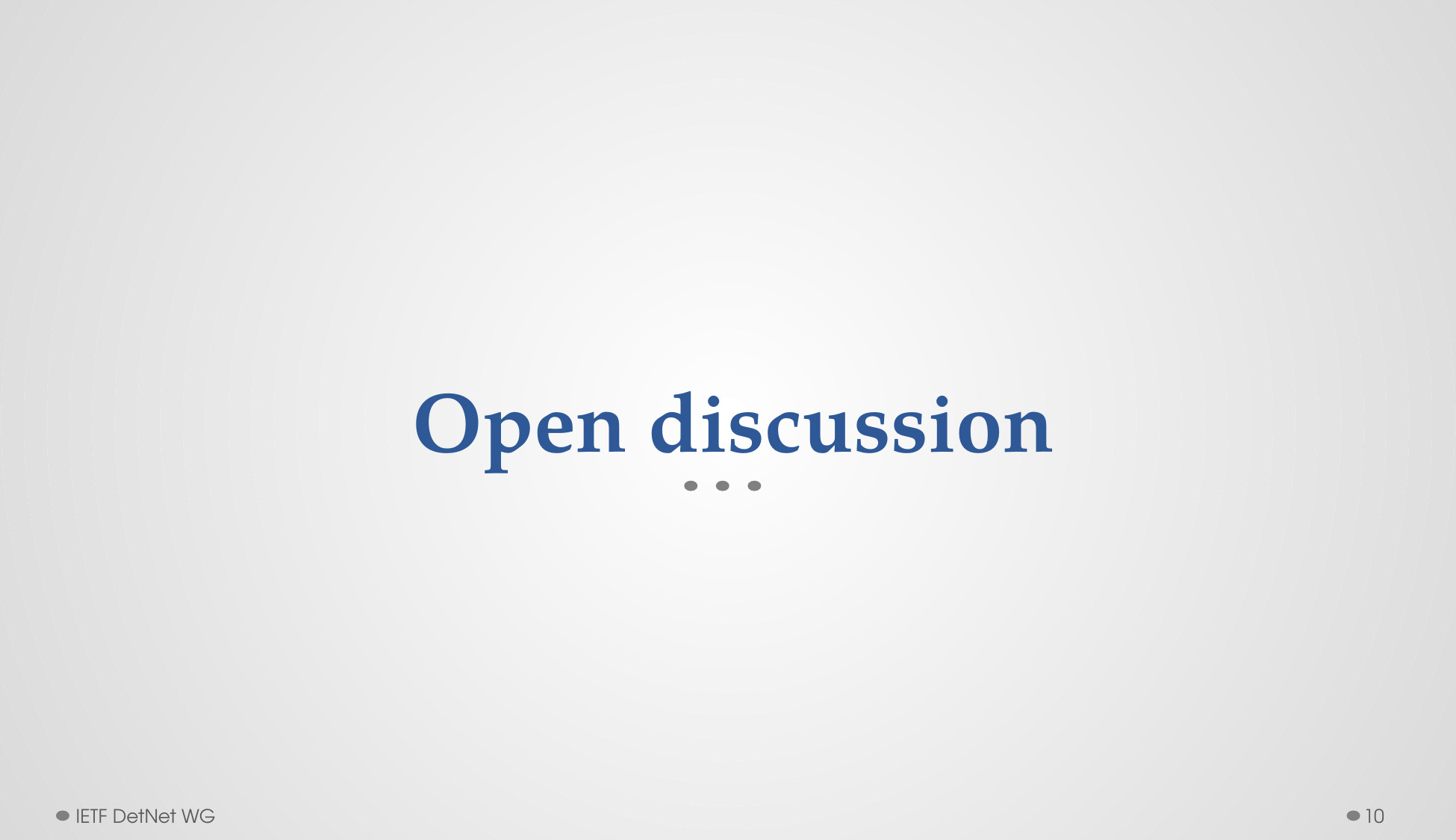

# Open discussion

IETF DetNet WG
10